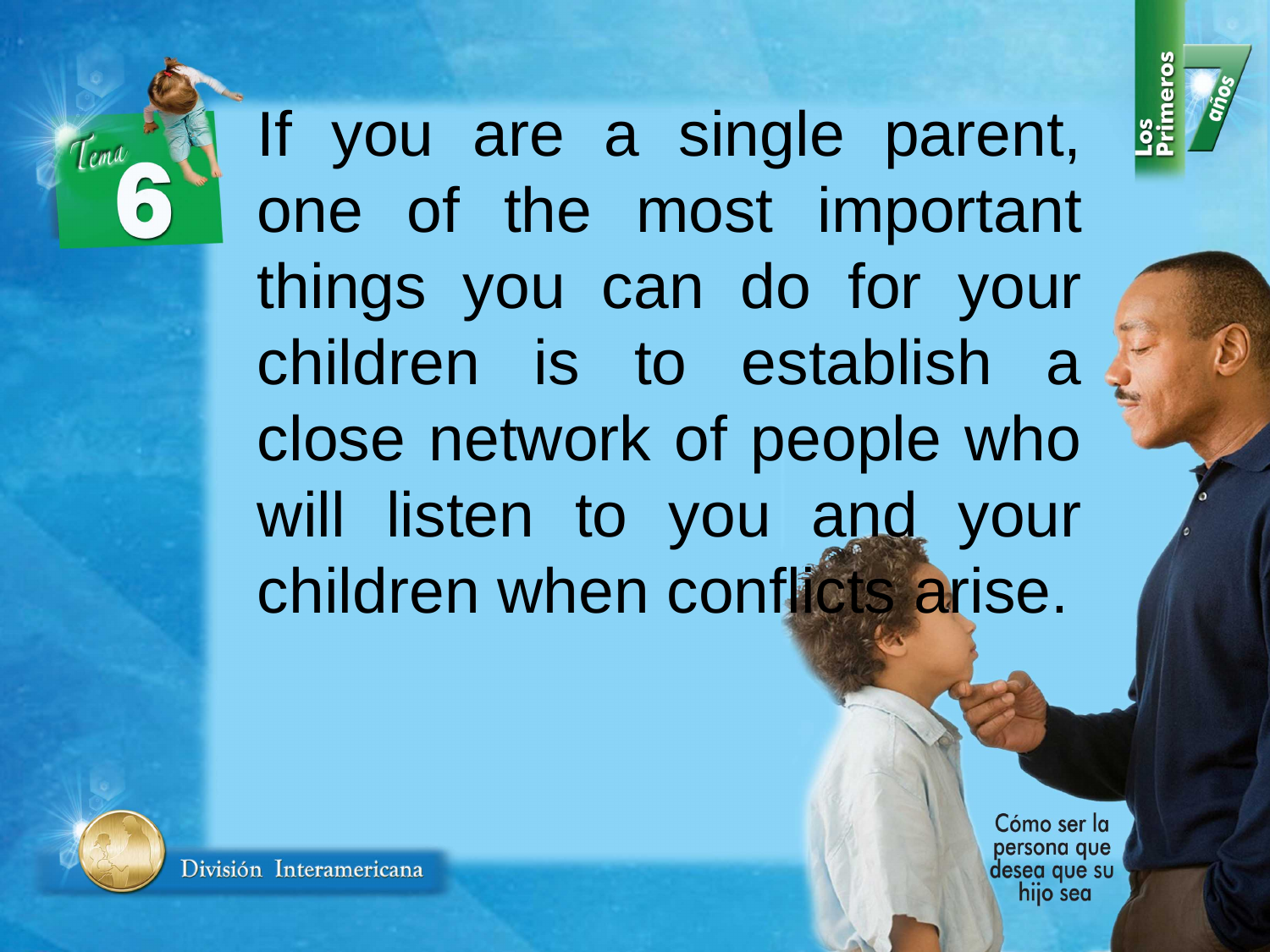

If you are a single parent, one of the most important things you can do for your children is to establish a close network of people who will listen to you and your children when conflicts arise.